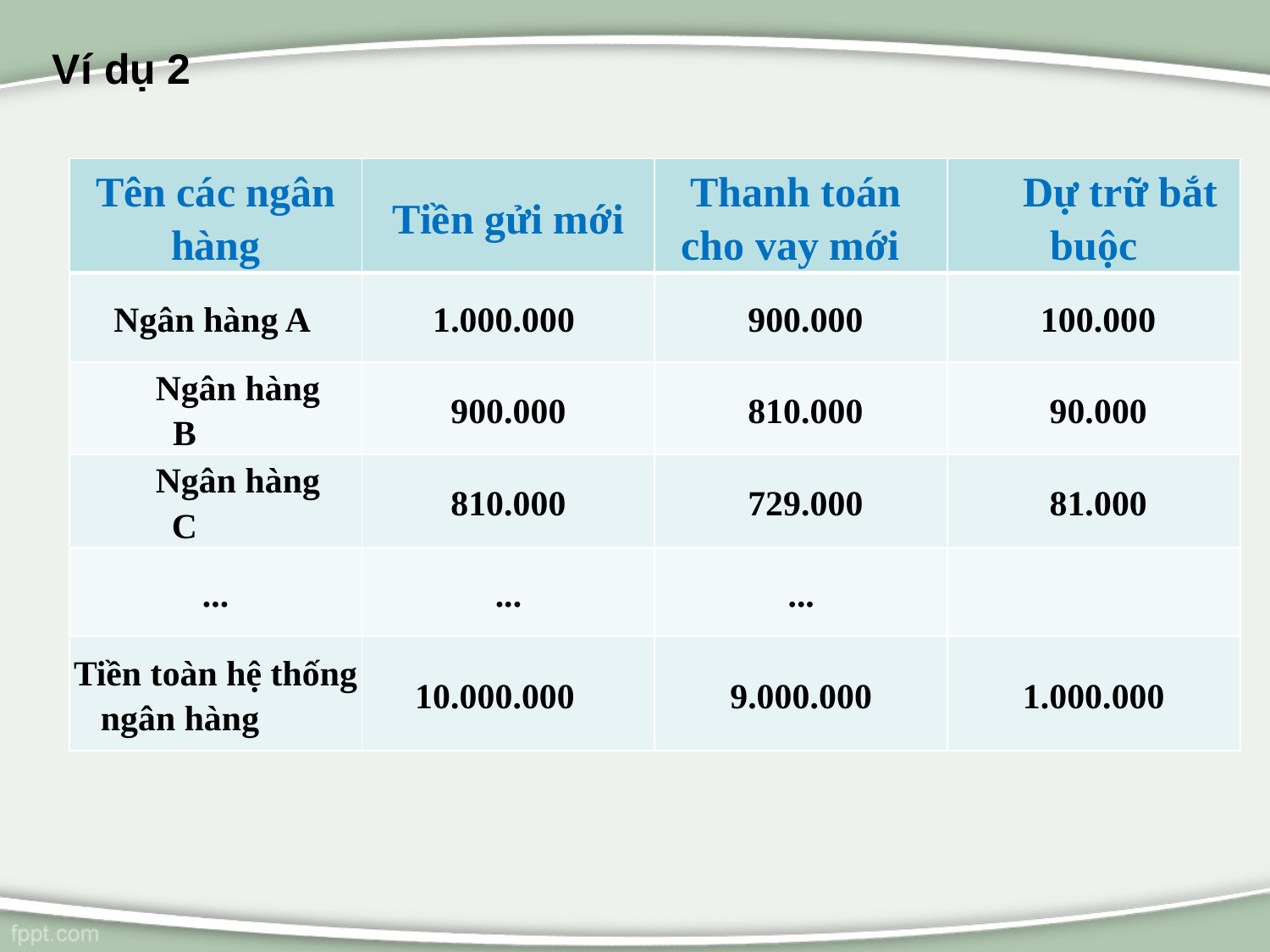

# Ví dụ 2
| Tên các ngân hàng | Tiền gửi mới | Thanh toán cho vay mới | Dự trữ bắt buộc |
| --- | --- | --- | --- |
| Ngân hàng A | 1.000.000 | 900.000 | 100.000 |
| Ngân hàng B | 900.000 | 810.000 | 90.000 |
| Ngân hàng C | 810.000 | 729.000 | 81.000 |
| ... | ... | ... |  |
| Tiền toàn hệ thống ngân hàng | 10.000.000 | 9.000.000 | 1.000.000 |